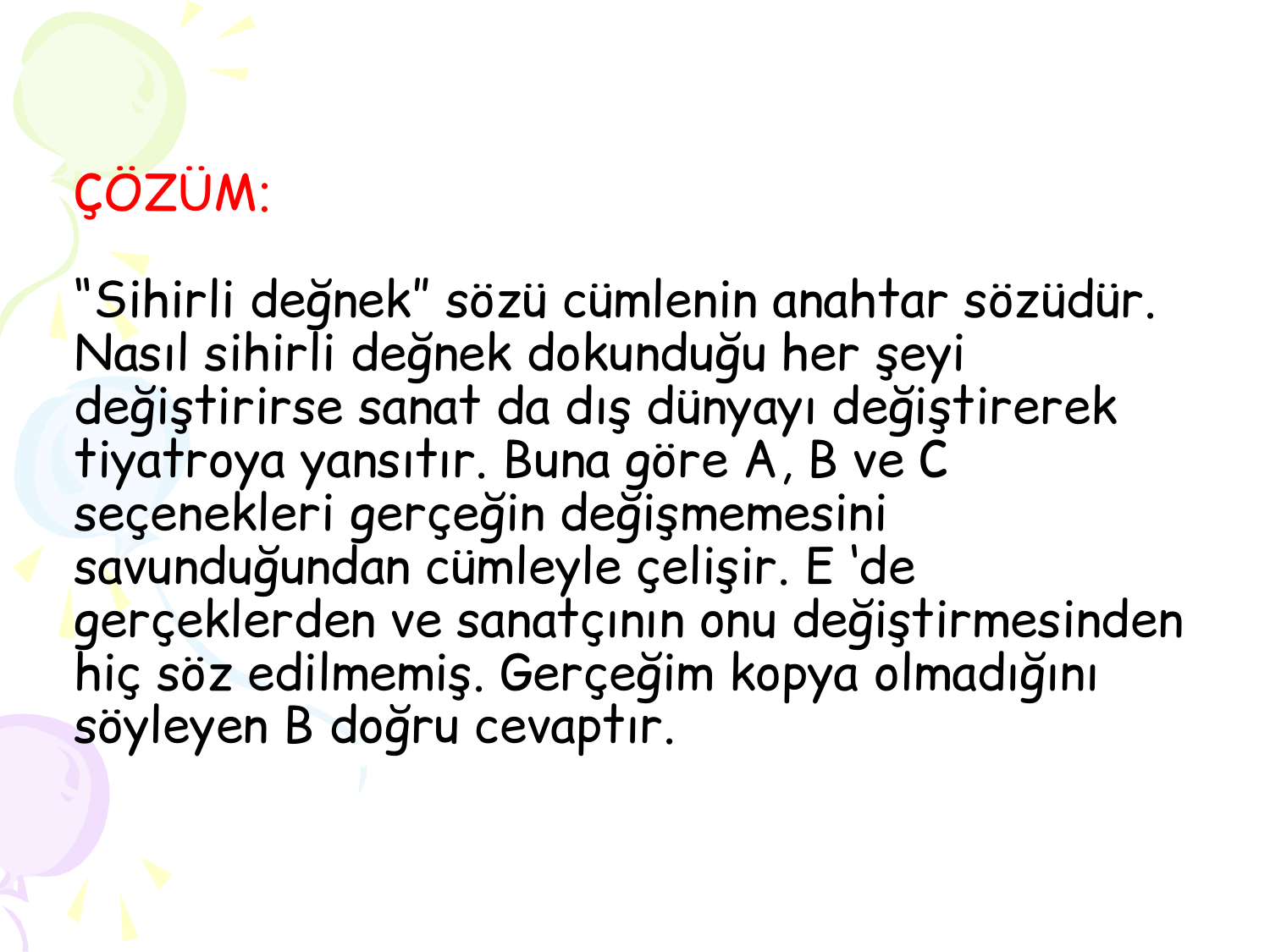

# ÇÖZÜM: “Sihirli değnek” sözü cümlenin anahtar sözüdür. Nasıl sihirli değnek dokunduğu her şeyi değiştirirse sanat da dış dünyayı değiştirerek tiyatroya yansıtır. Buna göre A, B ve C seçenekleri gerçeğin değişmemesini savunduğundan cümleyle çelişir. E ‘de gerçeklerden ve sanatçının onu değiştirmesinden hiç söz edilmemiş. Gerçeğim kopya olmadığını söyleyen B doğru cevaptır.